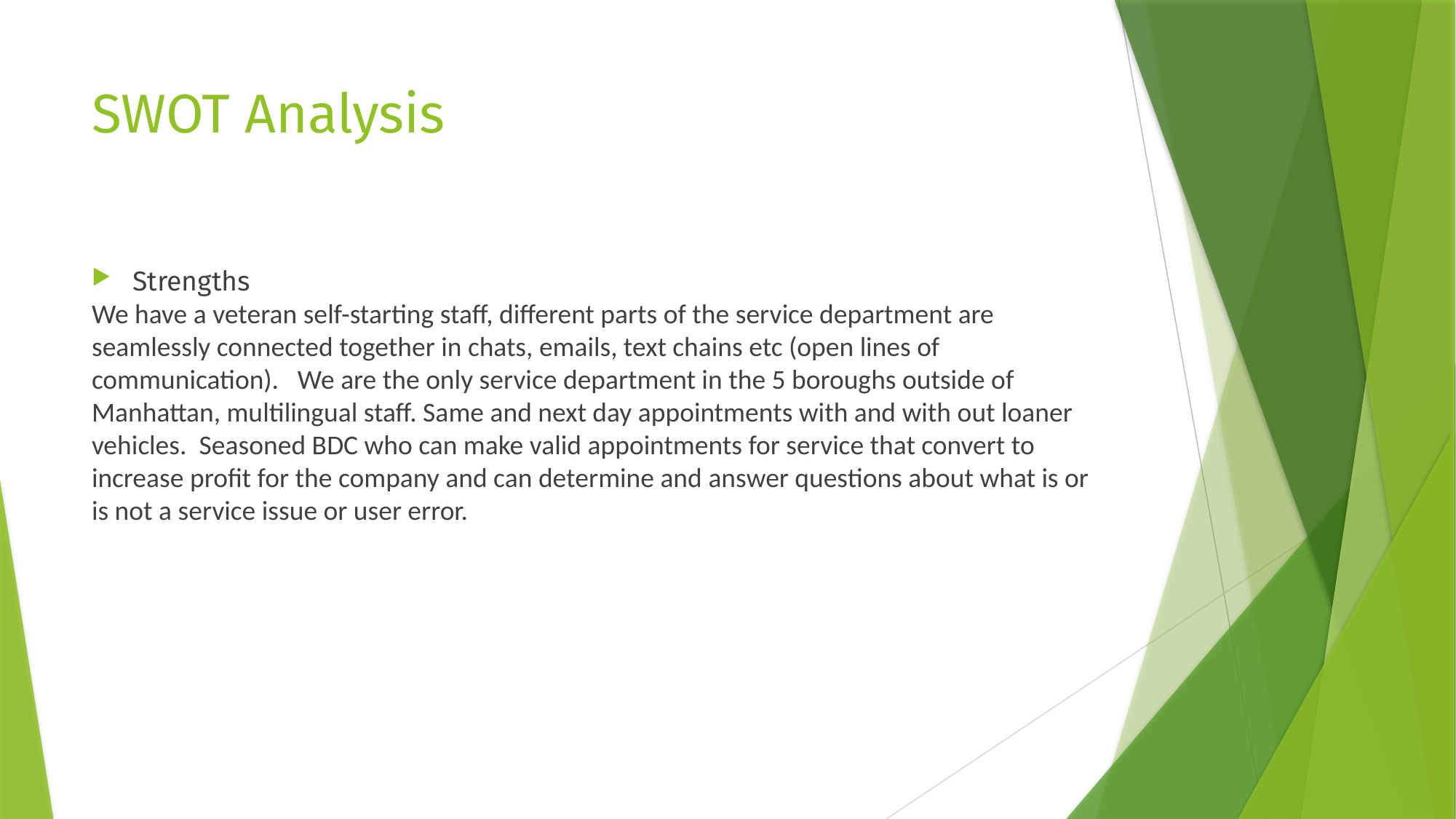

# SWOT Analysis
Strengths
We have a veteran self-starting staff, different parts of the service department are seamlessly connected together in chats, emails, text chains etc (open lines of communication).   We are the only service department in the 5 boroughs outside of Manhattan, multilingual staff. Same and next day appointments with and with out loaner vehicles.  Seasoned BDC who can make valid appointments for service that convert to increase profit for the company and can determine and answer questions about what is or is not a service issue or user error.